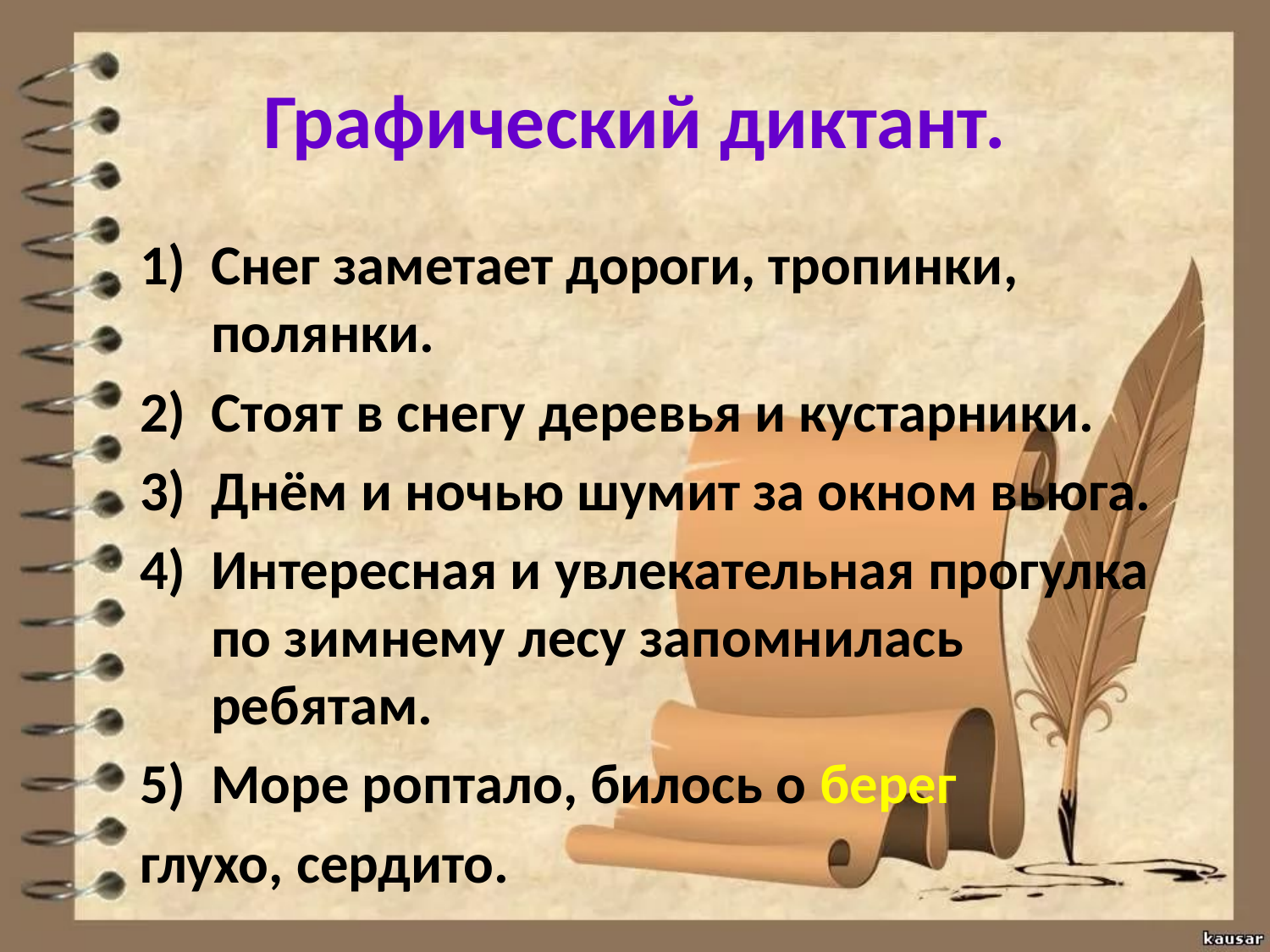

# Графический диктант.
Снег заметает дороги, тропинки, полянки.
Стоят в снегу деревья и кустарники.
Днём и ночью шумит за окном вьюга.
Интересная и увлекательная прогулка по зимнему лесу запомнилась ребятам.
Море роптало, билось о берег
глухо, сердито.